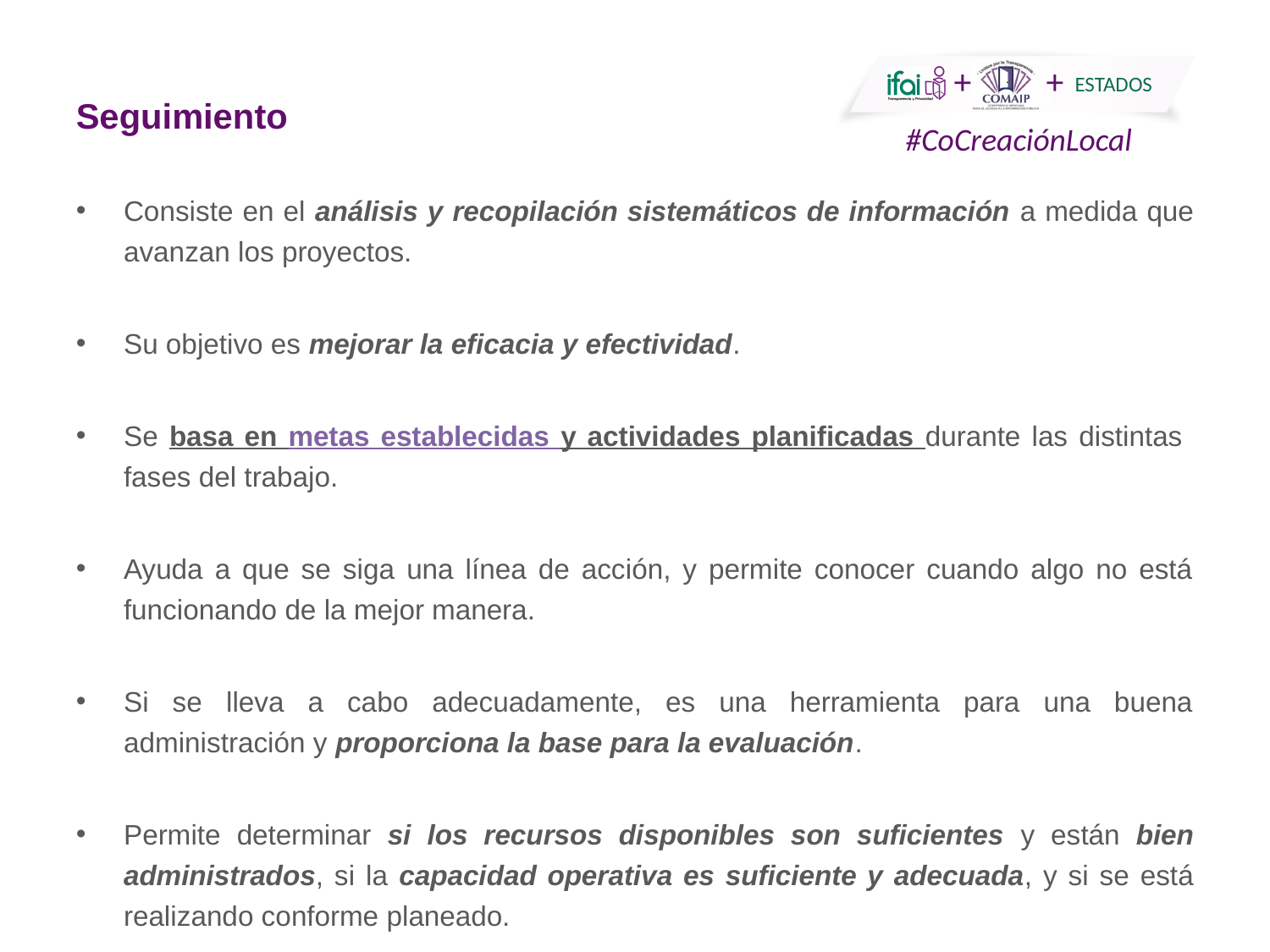

Seguimiento
Consiste en el análisis y recopilación sistemáticos de información a medida que avanzan los proyectos.

Su objetivo es mejorar la eficacia y efectividad.

Se basa en metas establecidas y actividades planificadas durante las distintas  fases del trabajo.

Ayuda a que se siga una línea de acción, y permite conocer cuando algo no está funcionando de la mejor manera.

Si se lleva a cabo adecuadamente, es una herramienta para una buena administración y proporciona la base para la evaluación.

Permite determinar si los recursos disponibles son suficientes y están bien administrados, si la capacidad operativa es suficiente y adecuada, y si se está realizando conforme planeado.